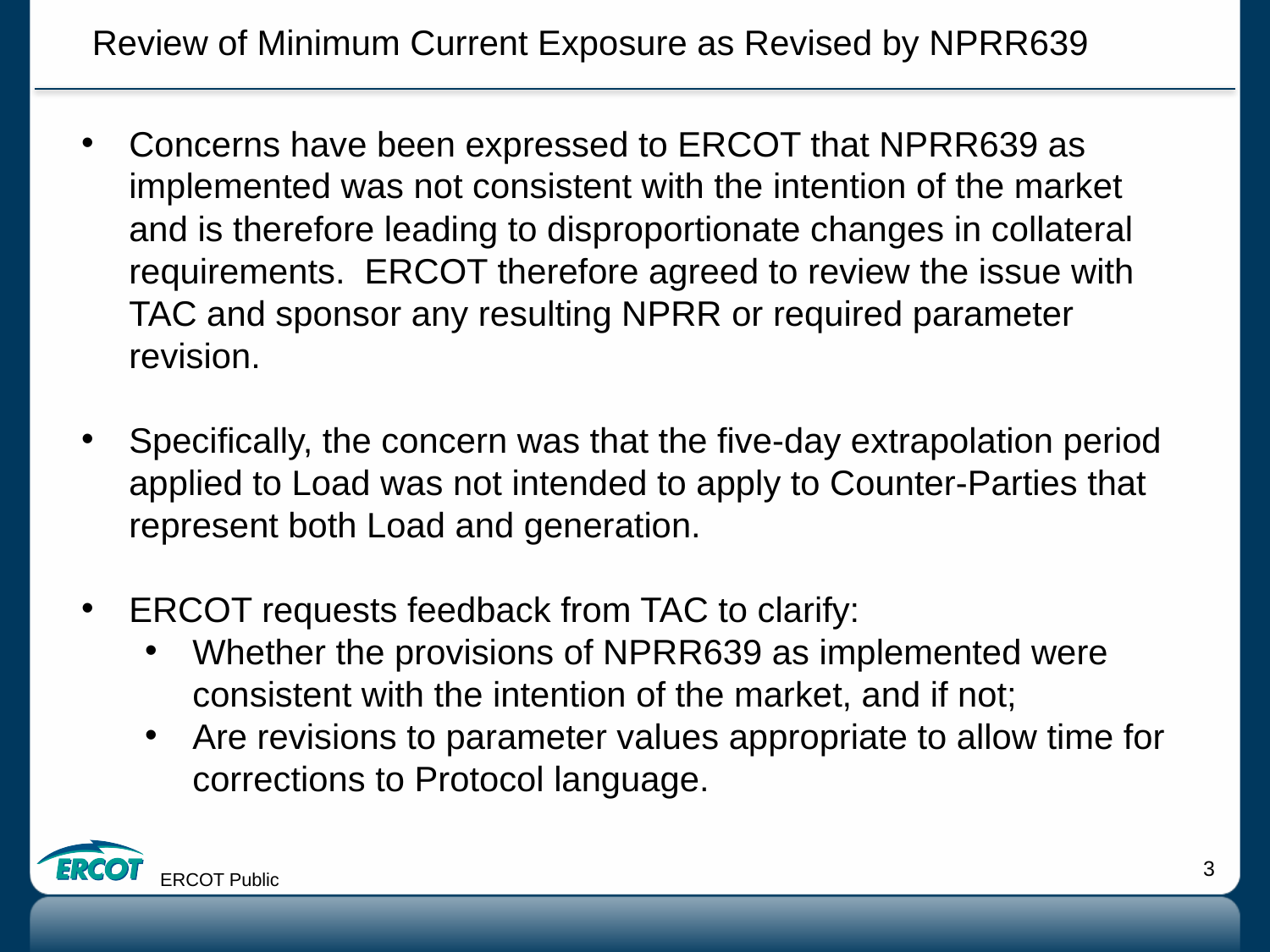

Review of Minimum Current Exposure as Revised by NPRR639
Concerns have been expressed to ERCOT that NPRR639 as implemented was not consistent with the intention of the market and is therefore leading to disproportionate changes in collateral requirements.  ERCOT therefore agreed to review the issue with TAC and sponsor any resulting NPRR or required parameter revision.

Specifically, the concern was that the five-day extrapolation period applied to Load was not intended to apply to Counter-Parties that represent both Load and generation.

ERCOT requests feedback from TAC to clarify:
Whether the provisions of NPRR639 as implemented were consistent with the intention of the market, and if not;
Are revisions to parameter values appropriate to allow time for corrections to Protocol language.

ERCOT Public